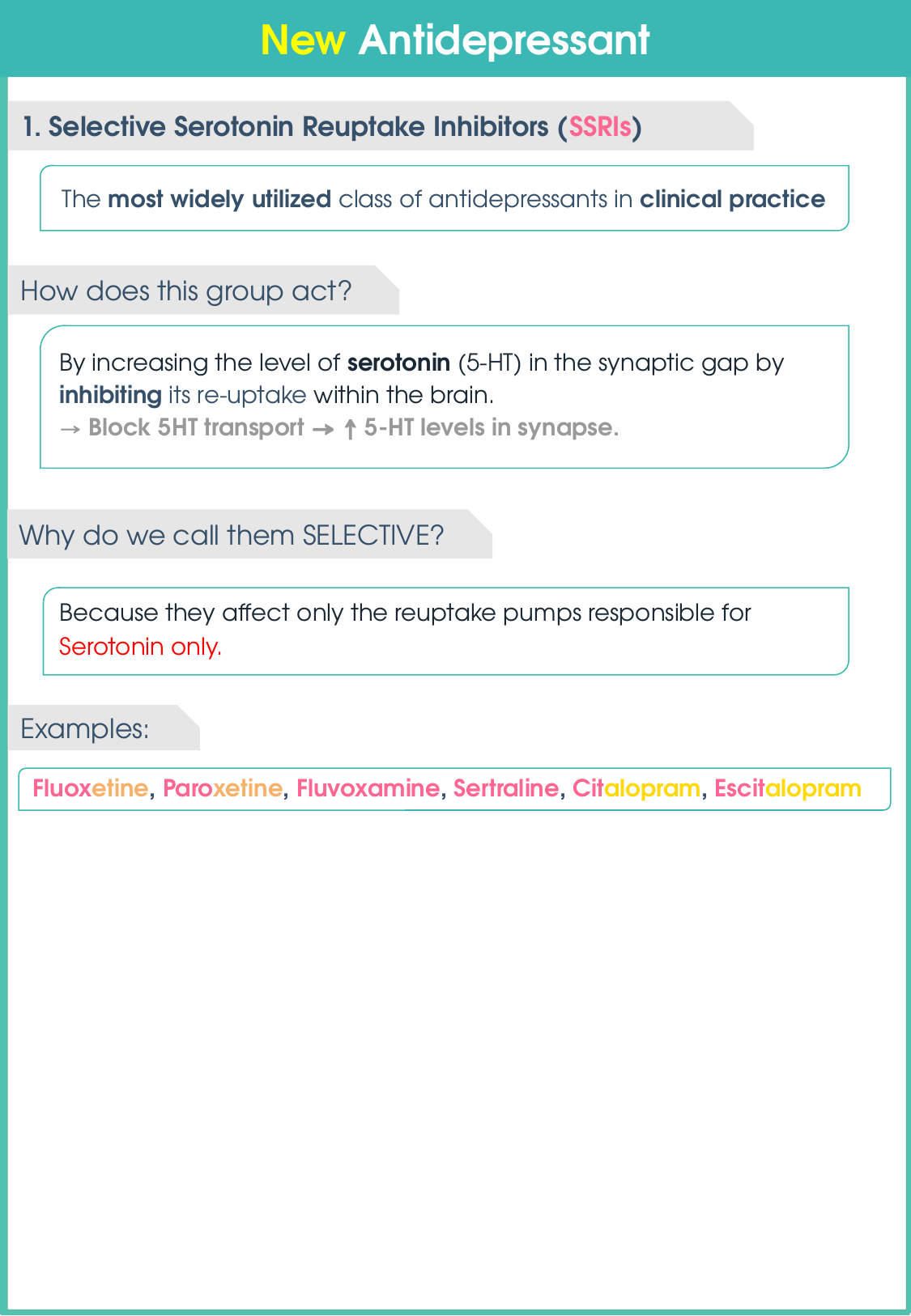

New Antidepressant

1. Selective Serotonin Reuptake Inhibitors (SSRIs)
The most widely utilized class of antidepressants in clinical practice
How does this group act?
By increasing the level of serotonin (5-HT) in the synaptic gap by

inhibiting its re-uptake within the brain.

→ Block 5HT transport → ↑ 5-HT levels in synapse.
Why do we call them SELECTIVE?
Because they affect only the reuptake pumps responsible for

Serotonin only.
Examples:
Fluoxetine, Paroxetine, Fluvoxamine, Sertraline, Citalopram, Escitalopram